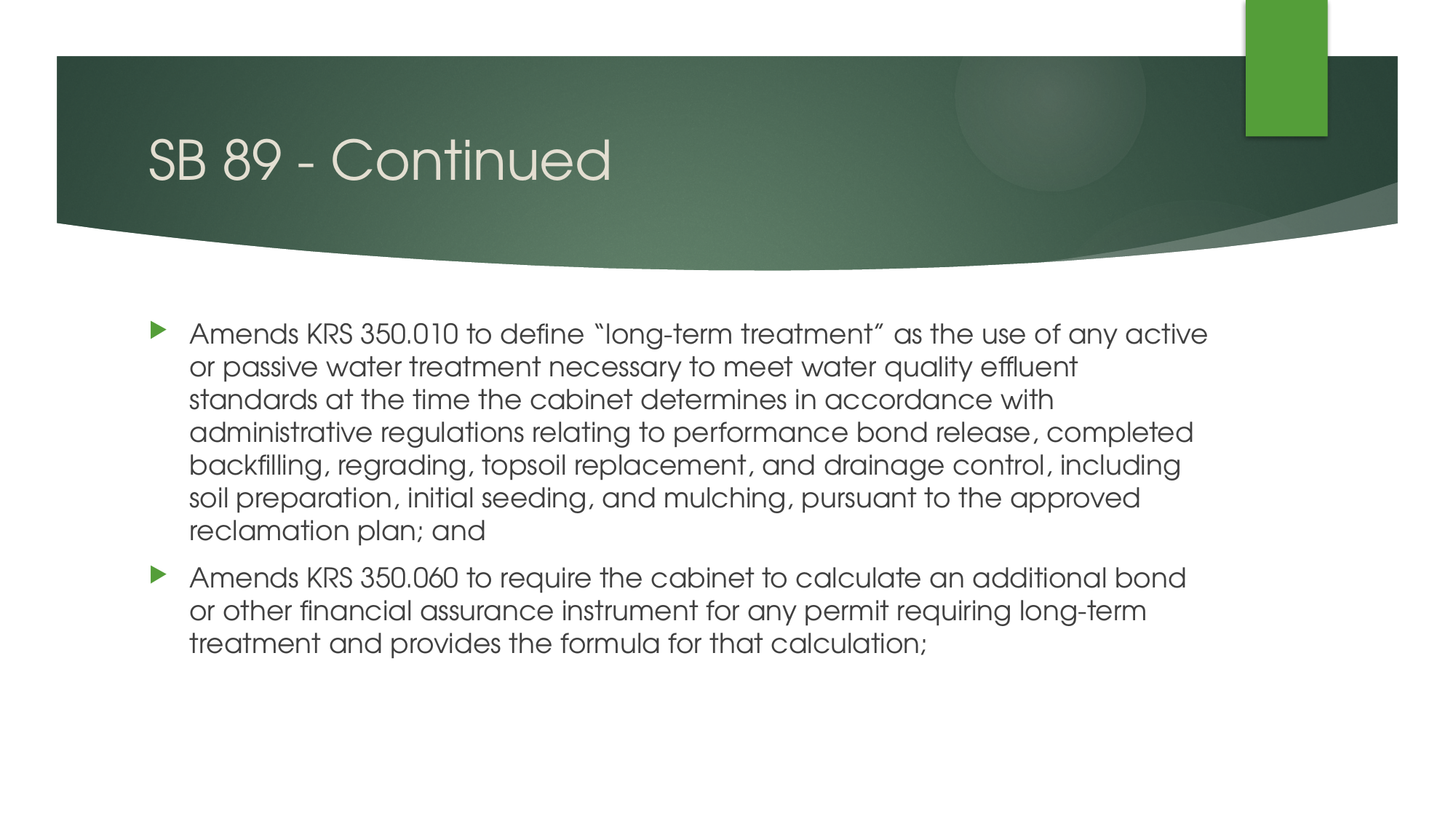

# SB 89 - Continued
Amends KRS 350.010 to define “long-term treatment” as the use of any active or passive water treatment necessary to meet water quality effluent standards at the time the cabinet determines in accordance with administrative regulations relating to performance bond release, completed backfilling, regrading, topsoil replacement, and drainage control, including soil preparation, initial seeding, and mulching, pursuant to the approved reclamation plan; and
Amends KRS 350.060 to require the cabinet to calculate an additional bond or other financial assurance instrument for any permit requiring long-term treatment and provides the formula for that calculation;